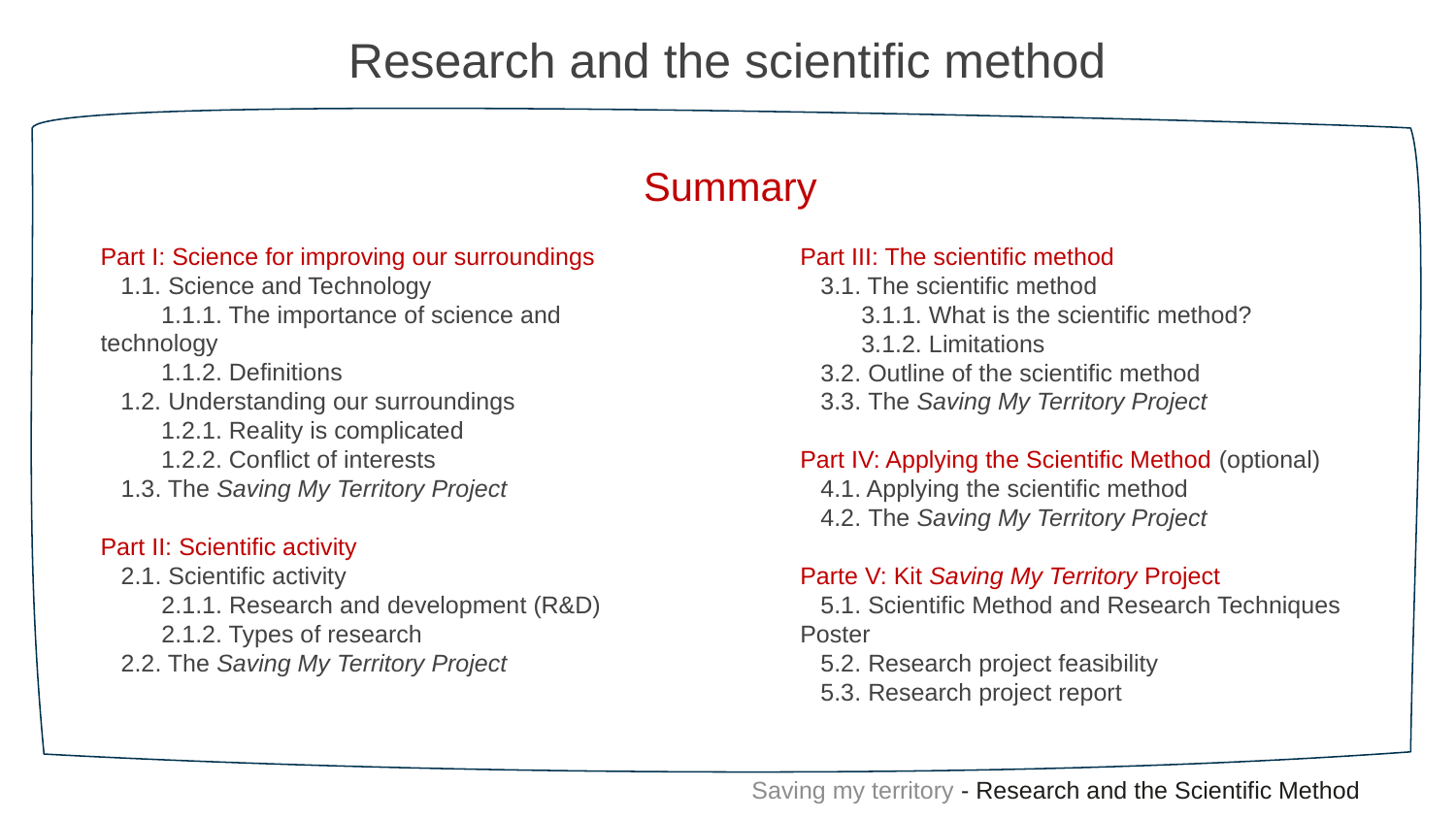

# Research and the scientific method

Summary
Part I: Science for improving our surroundings
   1.1. Science and Technology
         1.1.1. The importance of science and technology
         1.1.2. Definitions
   1.2. Understanding our surroundings
         1.2.1. Reality is complicated
         1.2.2. Conflict of interests
   1.3. The Saving My Territory Project

Part II: Scientific activity
   2.1. Scientific activity
         2.1.1. Research and development (R&D)
         2.1.2. Types of research
   2.2. The Saving My Territory Project
Part III: The scientific method
   3.1. The scientific method
         3.1.1. What is the scientific method?
         3.1.2. Limitations
   3.2. Outline of the scientific method
   3.3. The Saving My Territory Project

Part IV: Applying the Scientific Method (optional)
   4.1. Applying the scientific method
   4.2. The Saving My Territory Project

Parte V: Kit Saving My Territory Project
   5.1. Scientific Method and Research Techniques Poster
   5.2. Research project feasibility
   5.3. Research project report

Saving my territory - Research and the Scientific Method